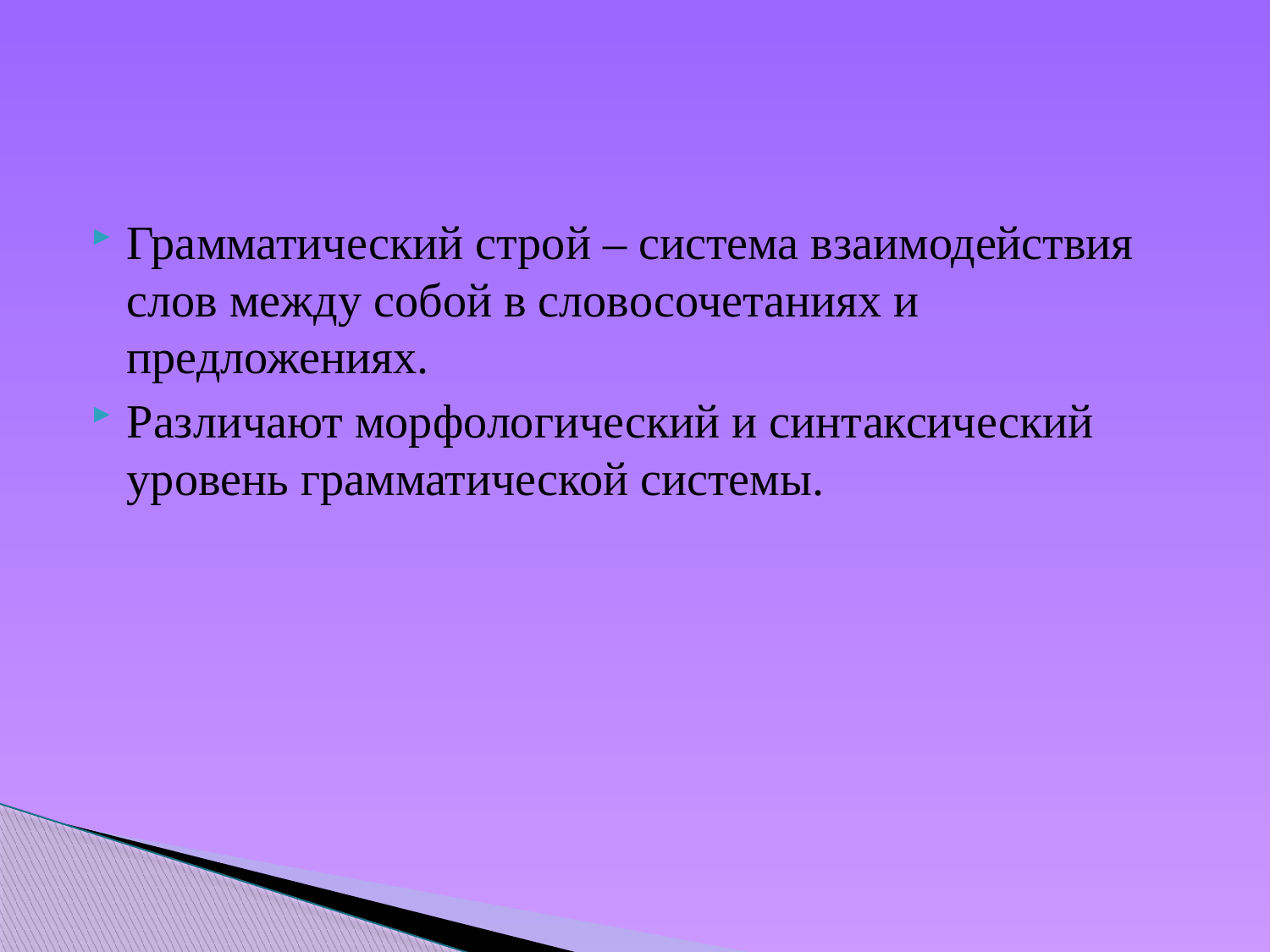

#
Грамматический строй – система взаимодействия слов между собой в словосочетаниях и предложениях.
Различают морфологический и синтаксический уровень грамматической системы.